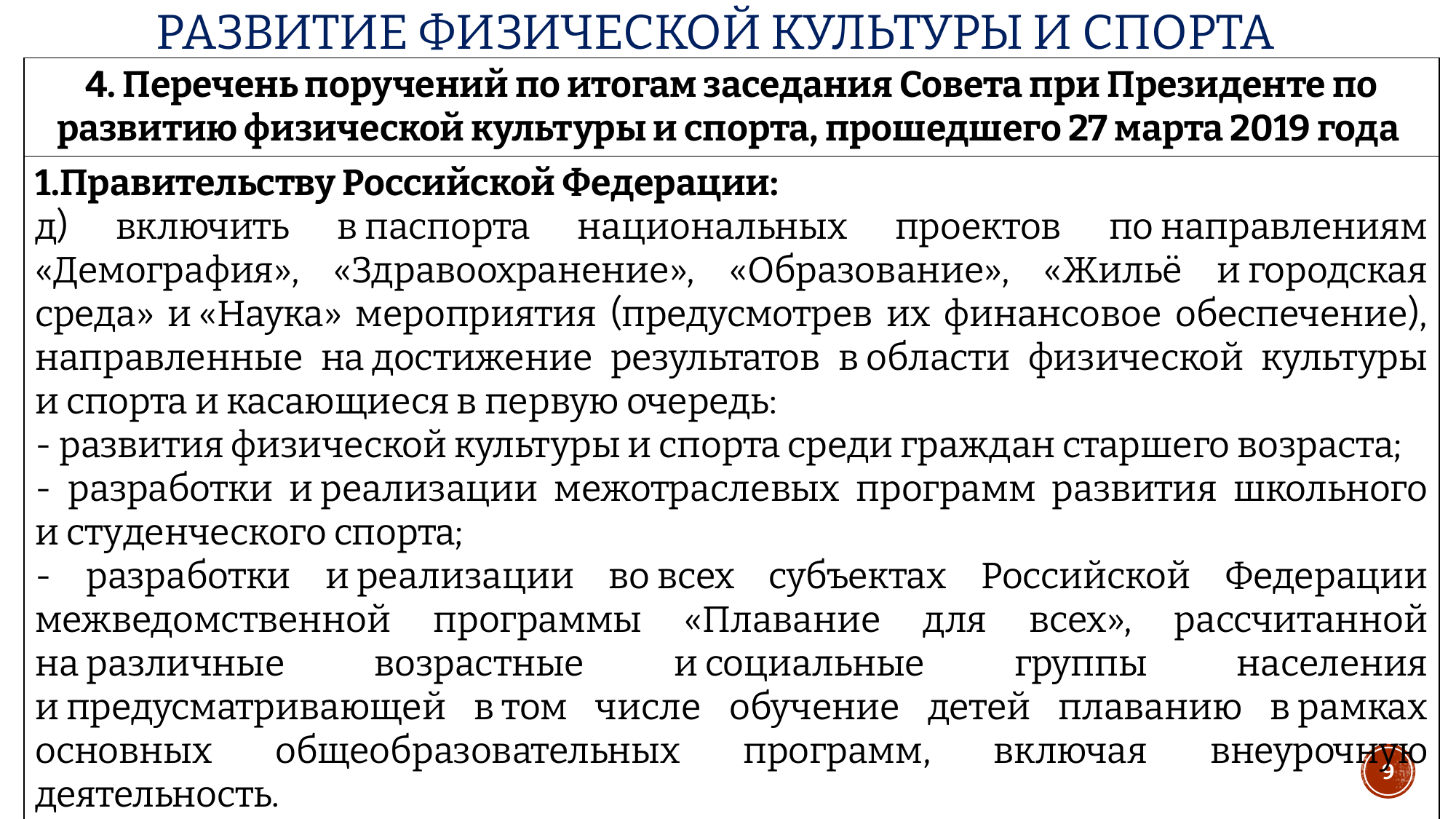

# Развитие Физической культуры и спорта
| 4. Перечень поручений по итогам заседания Совета при Президенте по развитию физической культуры и спорта, прошедшего 27 марта 2019 года |
| --- |
| Правительству Российской Федерации: д) включить в паспорта национальных проектов по направлениям «Демография», «Здравоохранение», «Образование», «Жильё и городская среда» и «Наука» мероприятия (предусмотрев их финансовое обеспечение), направленные на достижение результатов в области физической культуры и спорта и касающиеся в первую очередь: - развития физической культуры и спорта среди граждан старшего возраста; - разработки и реализации межотраслевых программ развития школьного и студенческого спорта; - разработки и реализации во всех субъектах Российской Федерации межведомственной программы «Плавание для всех», рассчитанной на различные возрастные и социальные группы населения и предусматривающей в том числе обучение детей плаванию в рамках основных общеобразовательных программ, включая внеурочную деятельность. |
|  |
9